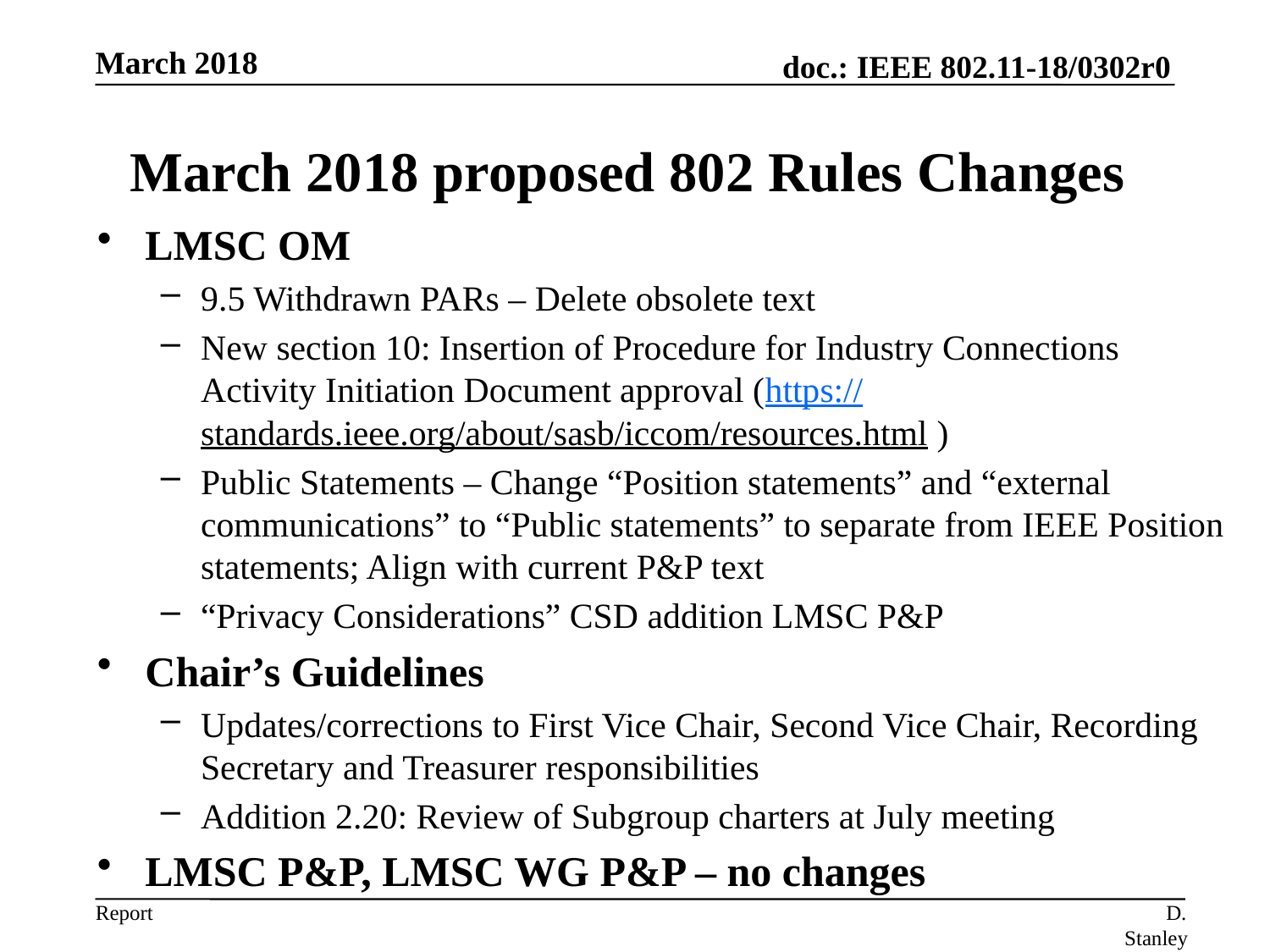

March 2018
# March 2018 proposed 802 Rules Changes
LMSC OM
9.5 Withdrawn PARs – Delete obsolete text
New section 10: Insertion of Procedure for Industry Connections Activity Initiation Document approval (https://standards.ieee.org/about/sasb/iccom/resources.html )
Public Statements – Change “Position statements” and “external communications” to “Public statements” to separate from IEEE Position statements; Align with current P&P text
“Privacy Considerations” CSD addition LMSC P&P
Chair’s Guidelines
Updates/corrections to First Vice Chair, Second Vice Chair, Recording Secretary and Treasurer responsibilities
Addition 2.20: Review of Subgroup charters at July meeting
LMSC P&P, LMSC WG P&P – no changes

D. Stanley, HP Enterprise